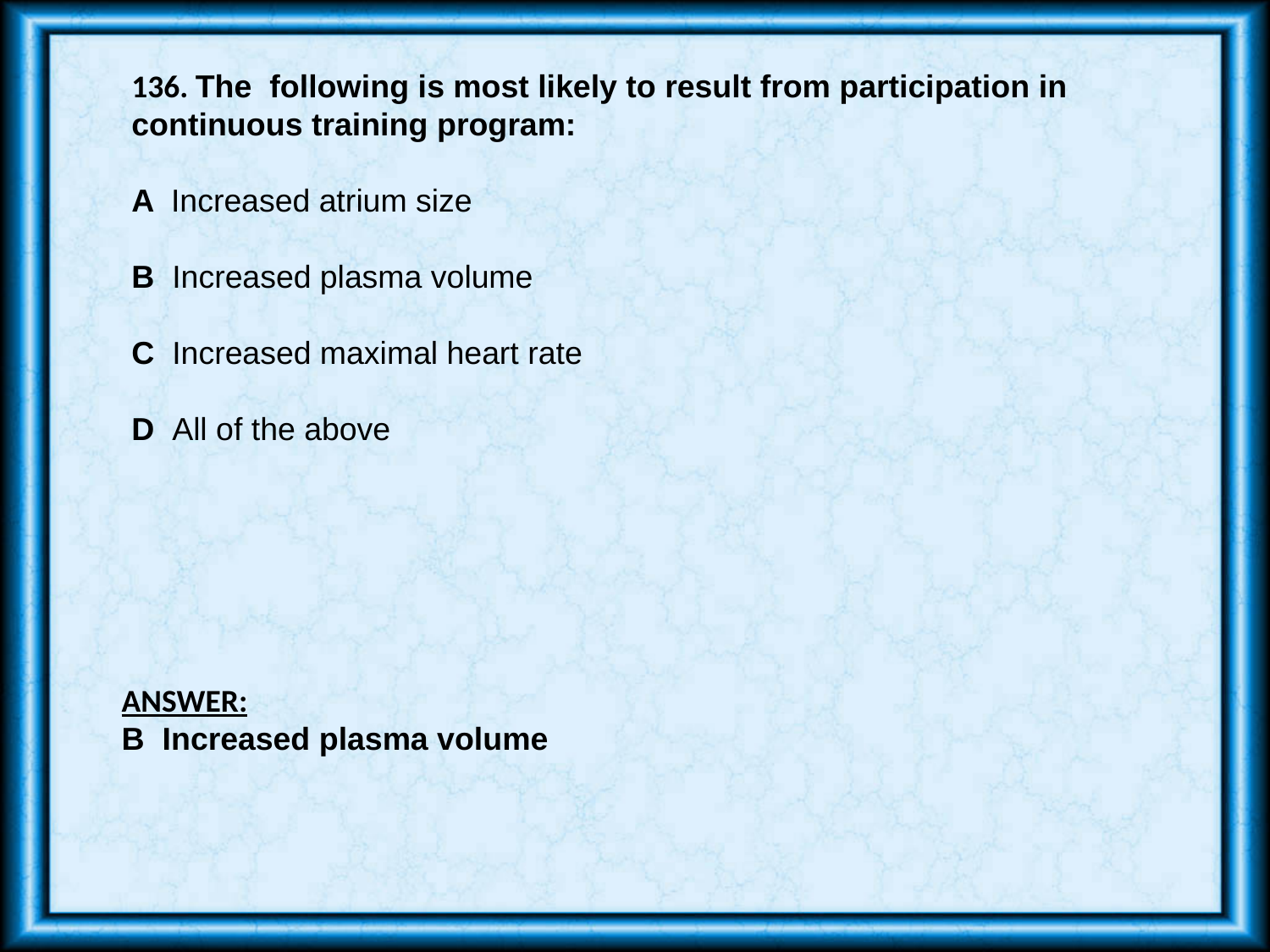

136. The  following is most likely to result from participation in continuous training program:

A  Increased atrium size

B  Increased plasma volume

C  Increased maximal heart rate

D  All of the above
ANSWER:
B  Increased plasma volume